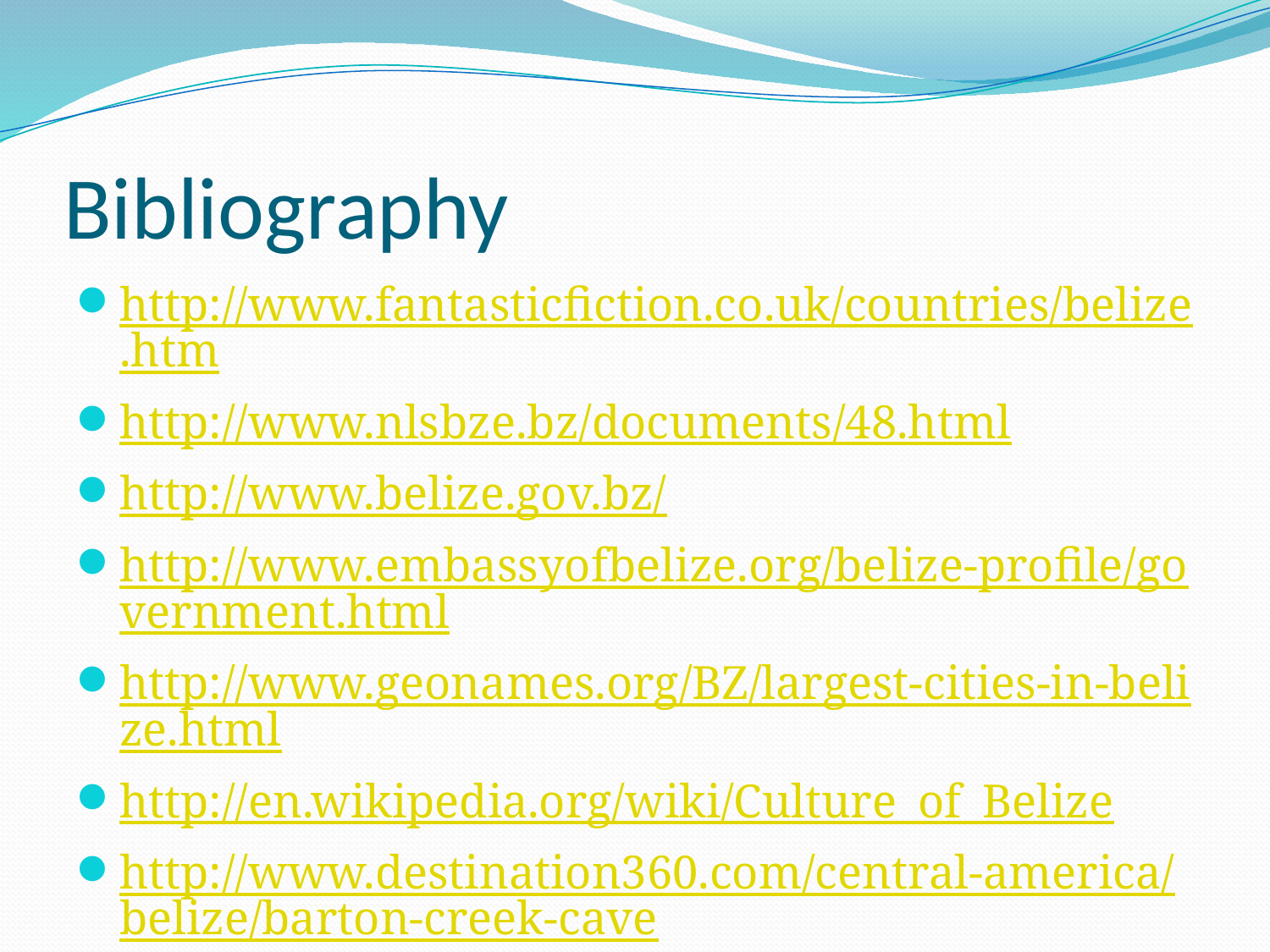

# Bibliography
http://www.fantasticfiction.co.uk/countries/belize.htm
http://www.nlsbze.bz/documents/48.html
http://www.belize.gov.bz/
http://www.embassyofbelize.org/belize-profile/government.html
http://www.geonames.org/BZ/largest-cities-in-belize.html
http://en.wikipedia.org/wiki/Culture_of_Belize
http://www.destination360.com/central-america/belize/barton-creek-cave
http://en.wikipedia.org/wiki/History_of_Belize